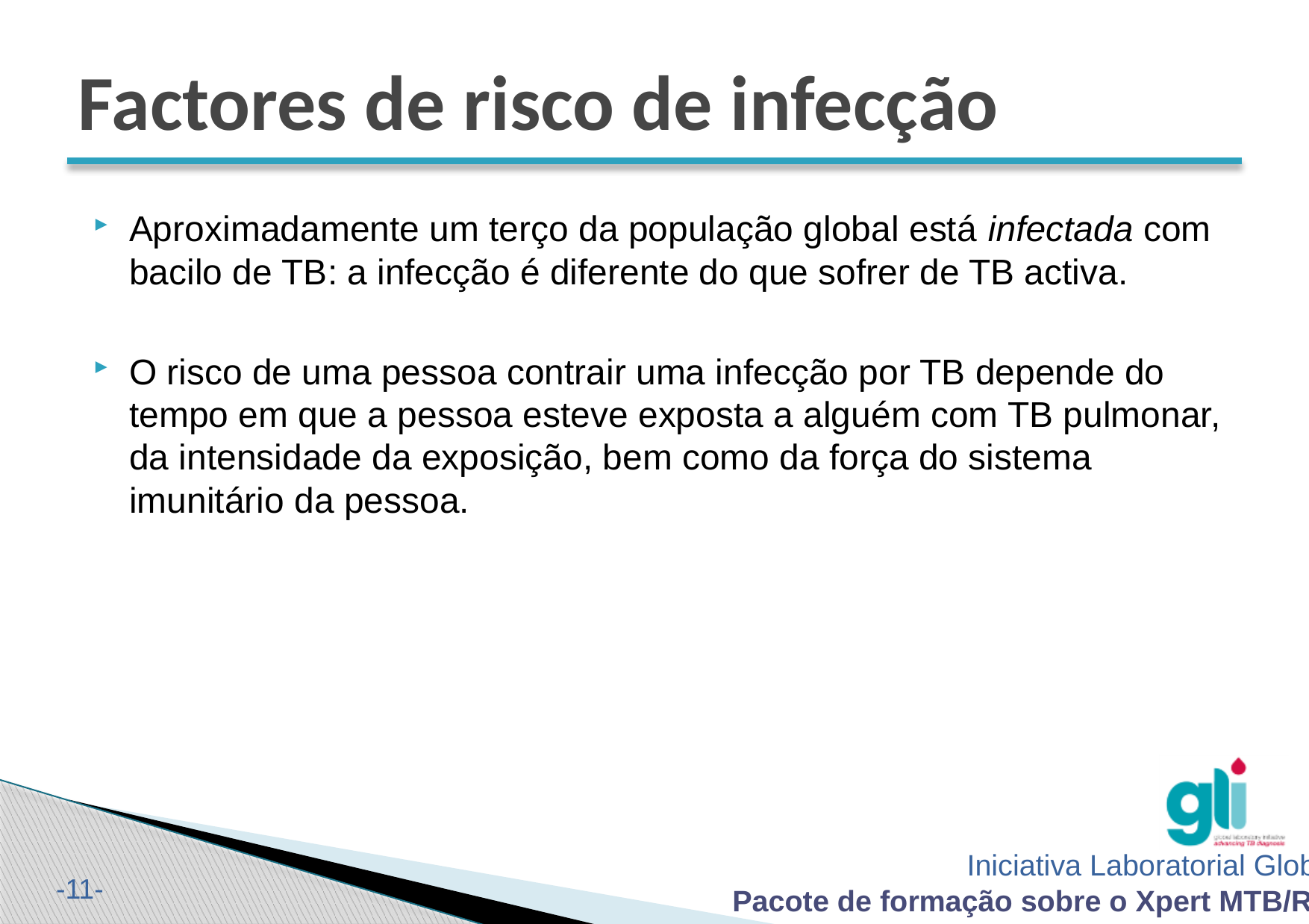

# Factores de risco de infecção
Aproximadamente um terço da população global está infectada com bacilo de TB: a infecção é diferente do que sofrer de TB activa.

O risco de uma pessoa contrair uma infecção por TB depende do tempo em que a pessoa esteve exposta a alguém com TB pulmonar, da intensidade da exposição, bem como da força do sistema imunitário da pessoa.